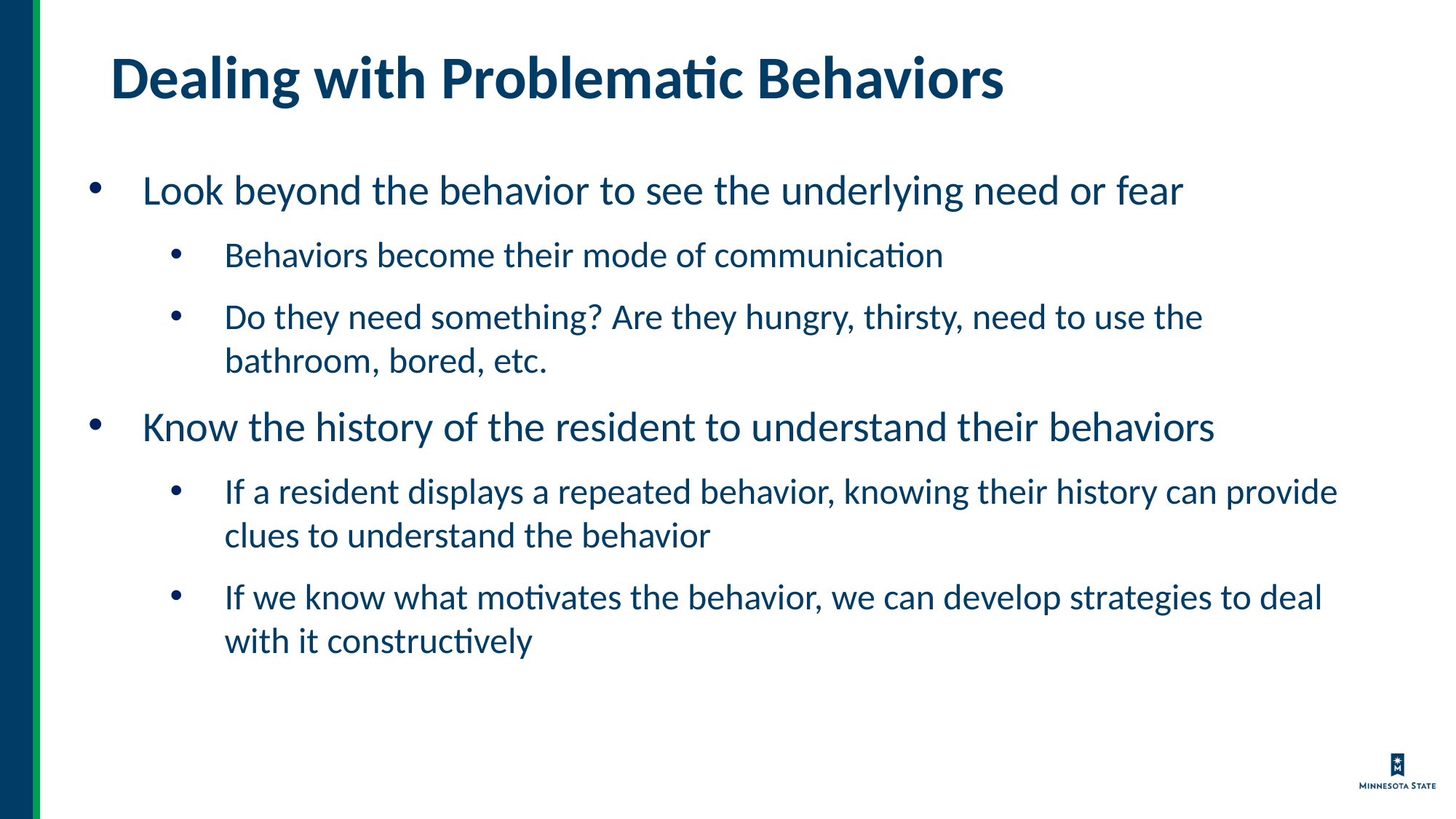

# Dealing with Problematic Behaviors
Look beyond the behavior to see the underlying need or fear
Behaviors become their mode of communication
Do they need something? Are they hungry, thirsty, need to use the bathroom, bored, etc.
Know the history of the resident to understand their behaviors
If a resident displays a repeated behavior, knowing their history can provide clues to understand the behavior
If we know what motivates the behavior, we can develop strategies to deal with it constructively